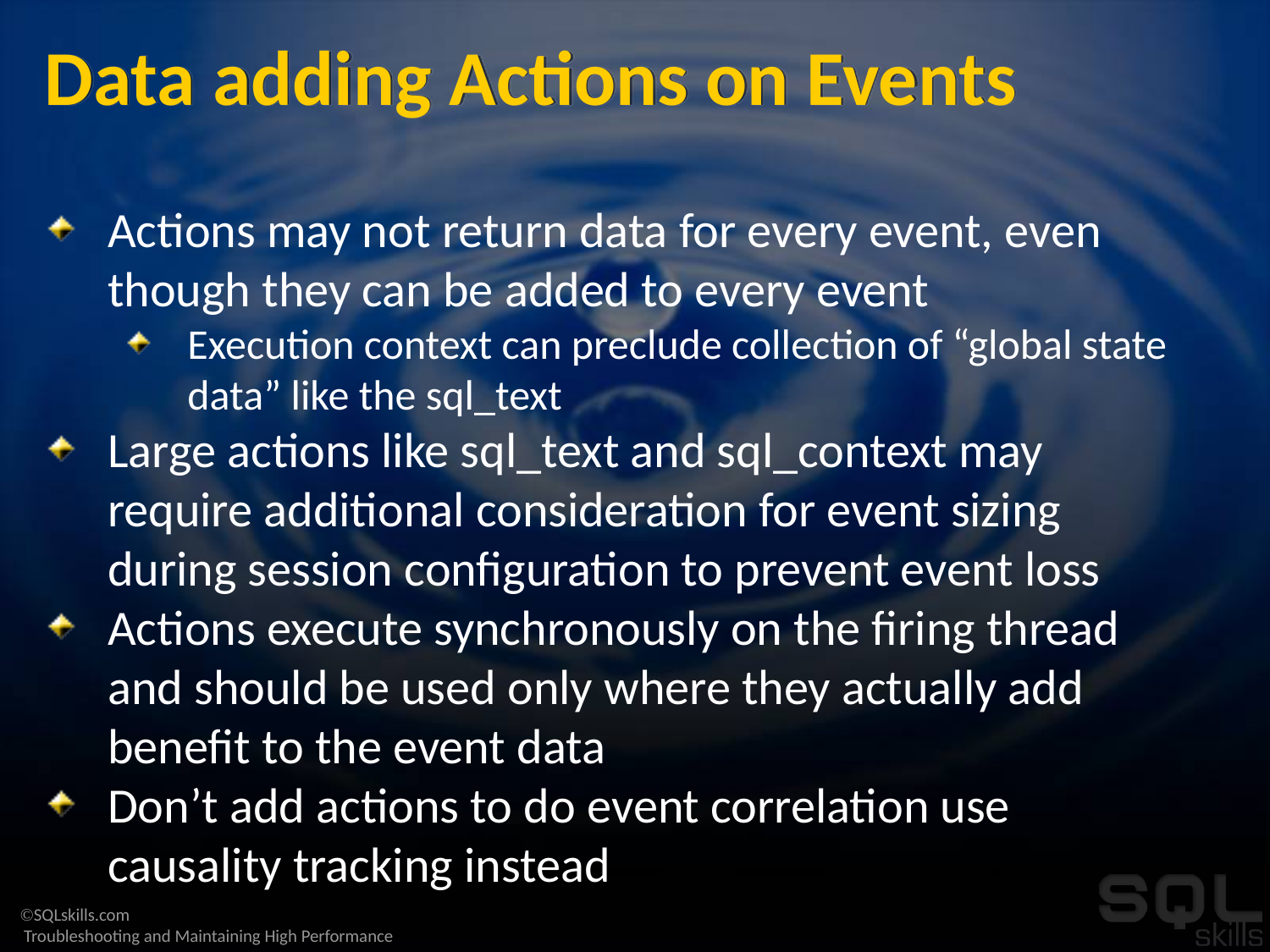

# Data adding Actions on Events
Actions may not return data for every event, even though they can be added to every event
Execution context can preclude collection of “global state data” like the sql_text
Large actions like sql_text and sql_context may require additional consideration for event sizing during session configuration to prevent event loss
Actions execute synchronously on the firing thread and should be used only where they actually add benefit to the event data
Don’t add actions to do event correlation use causality tracking instead